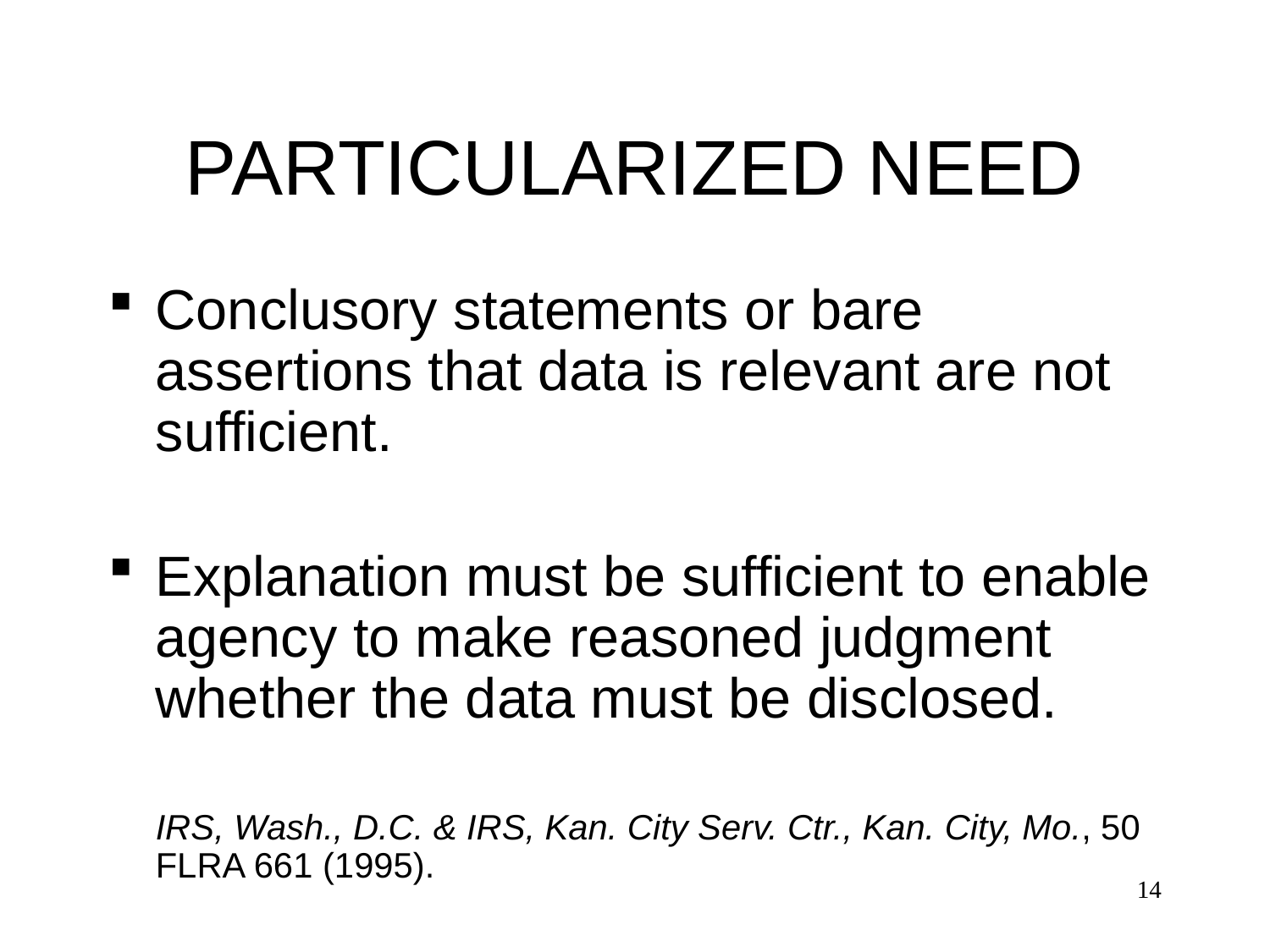

# PARTICULARIZED NEED
Conclusory statements or bare assertions that data is relevant are not sufficient.

Explanation must be sufficient to enable agency to make reasoned judgment whether the data must be disclosed.

	IRS, Wash., D.C. & IRS, Kan. City Serv. Ctr., Kan. City, Mo., 50 FLRA 661 (1995).

14